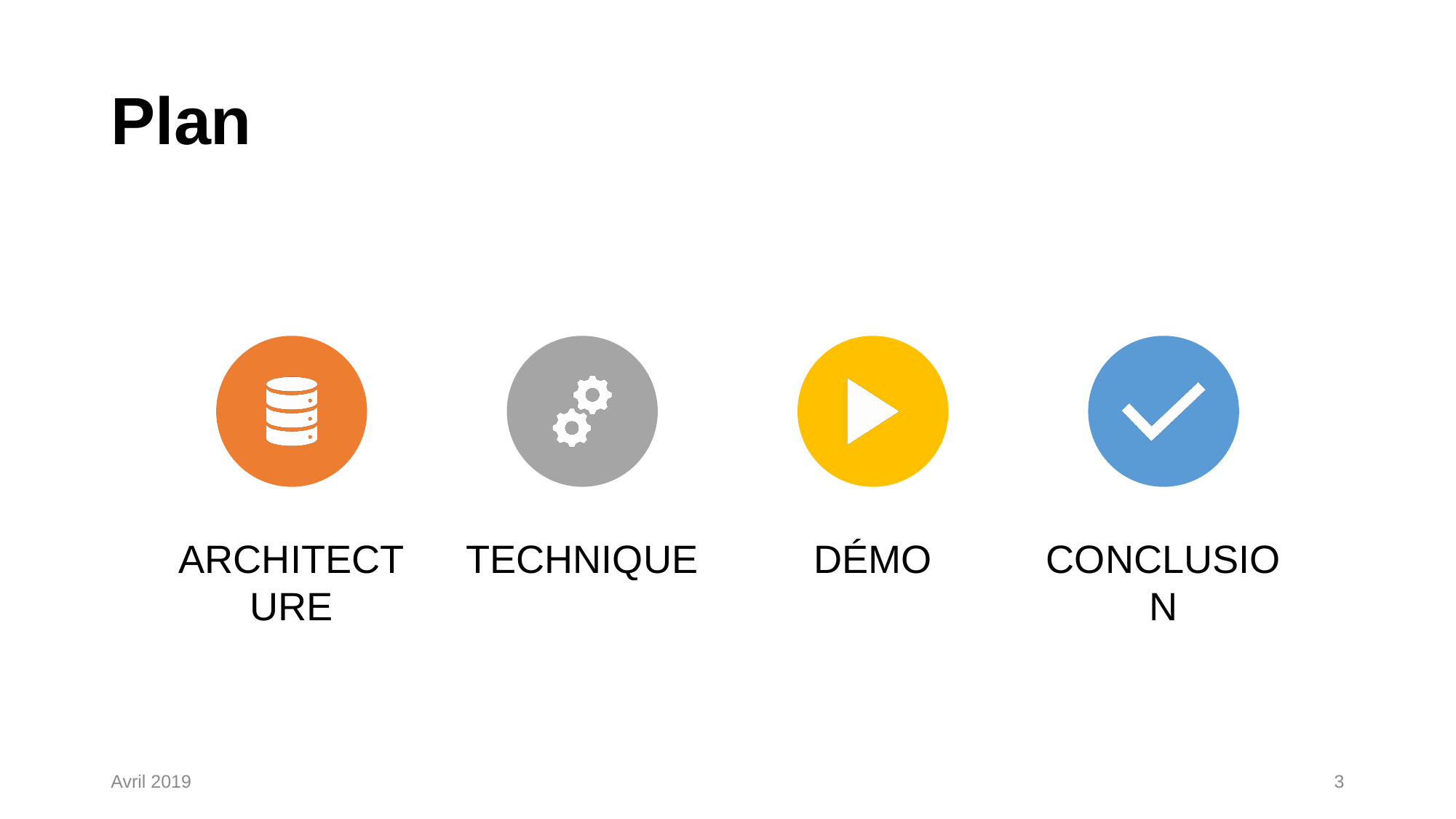

# Plan
Architecture
Technique
Démo
Conclusion
Avril 2019
3